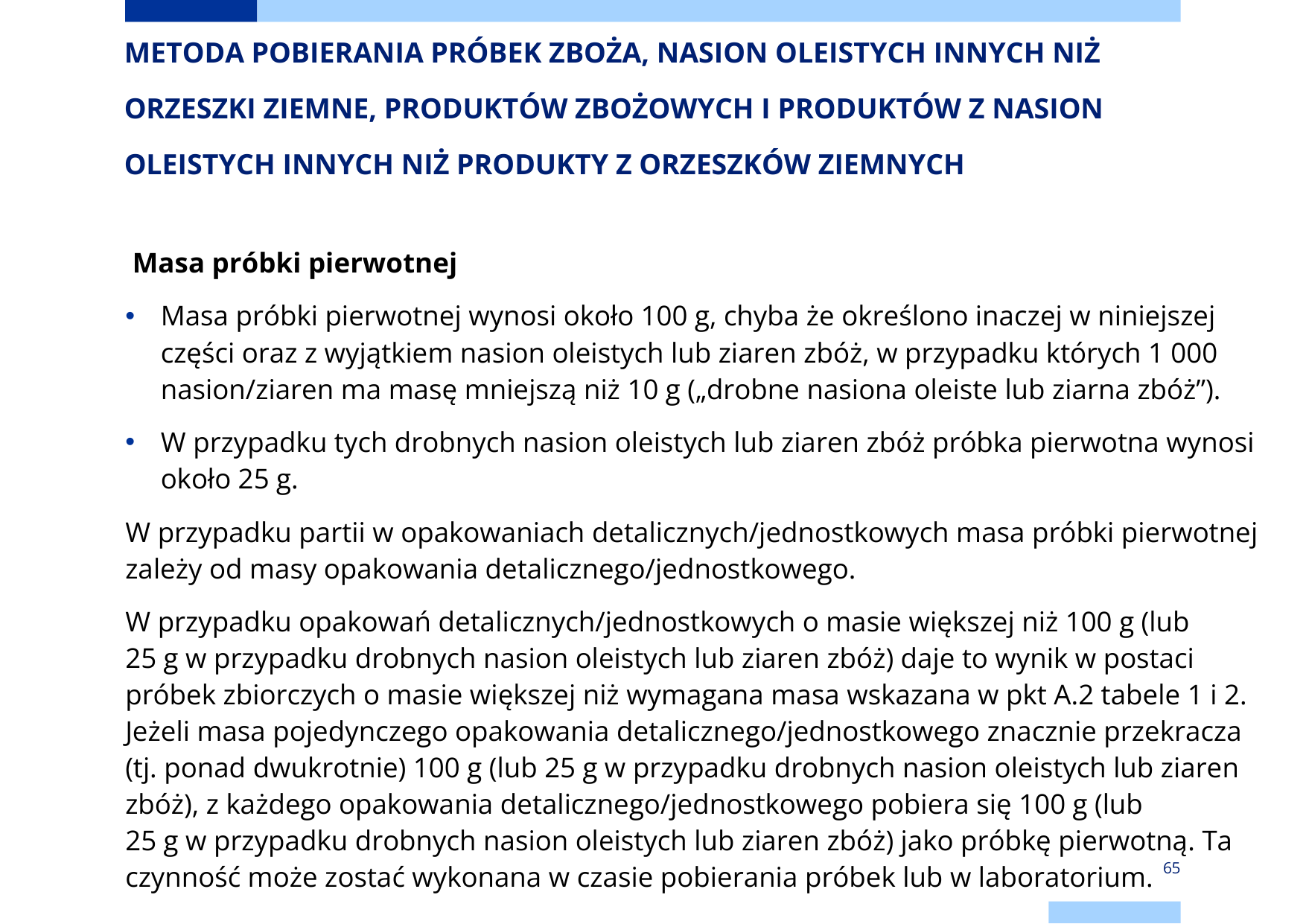

# METODA POBIERANIA PRÓBEK ZBOŻA, NASION OLEISTYCH INNYCH NIŻ ORZESZKI ZIEMNE, PRODUKTÓW ZBOŻOWYCH I PRODUKTÓW Z NASION OLEISTYCH INNYCH NIŻ PRODUKTY Z ORZESZKÓW ZIEMNYCH
 Masa próbki pierwotnej
Masa próbki pierwotnej wynosi około 100 g, chyba że określono inaczej w niniejszej części oraz z wyjątkiem nasion oleistych lub ziaren zbóż, w przypadku których 1 000 nasion/ziaren ma masę mniejszą niż 10 g („drobne nasiona oleiste lub ziarna zbóż”).
W przypadku tych drobnych nasion oleistych lub ziaren zbóż próbka pierwotna wynosi około 25 g.
W przypadku partii w opakowaniach detalicznych/jednostkowych masa próbki pierwotnej zależy od masy opakowania detalicznego/jednostkowego.
W przypadku opakowań detalicznych/jednostkowych o masie większej niż 100 g (lub 25 g w przypadku drobnych nasion oleistych lub ziaren zbóż) daje to wynik w postaci próbek zbiorczych o masie większej niż wymagana masa wskazana w pkt A.2 tabele 1 i 2. Jeżeli masa pojedynczego opakowania detalicznego/jednostkowego znacznie przekracza (tj. ponad dwukrotnie) 100 g (lub 25 g w przypadku drobnych nasion oleistych lub ziaren zbóż), z każdego opakowania detalicznego/jednostkowego pobiera się 100 g (lub 25 g w przypadku drobnych nasion oleistych lub ziaren zbóż) jako próbkę pierwotną. Ta czynność może zostać wykonana w czasie pobierania próbek lub w laboratorium.

65